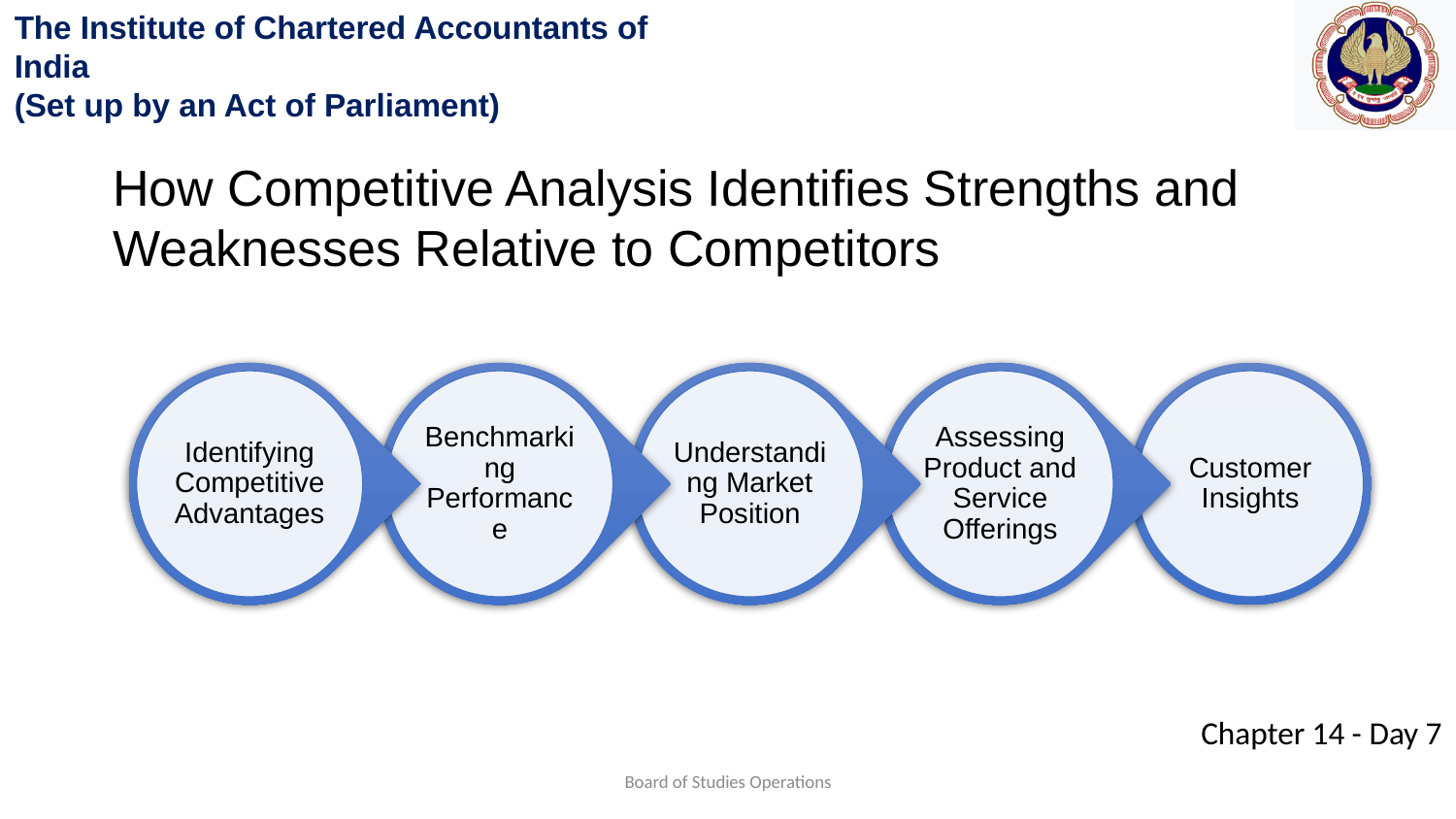

Customer Insights
Assessing Product and Service Offerings
Understanding Market Position
Benchmarking Performance
Identifying Competitive Advantages
How Competitive Analysis Identifies Strengths and Weaknesses Relative to Competitors
Board of Studies Operations